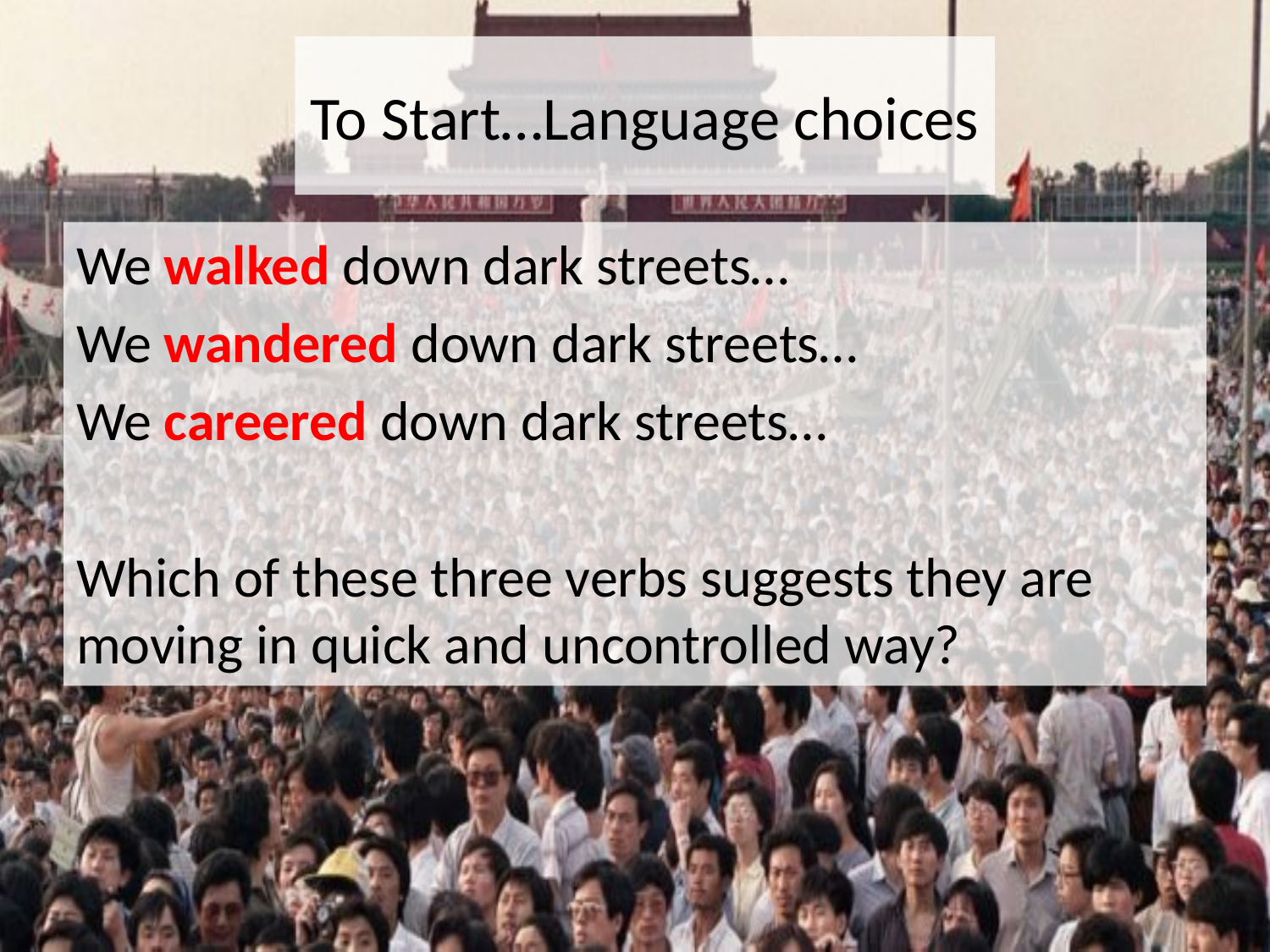

# To Start…Language choices
We walked down dark streets…
We wandered down dark streets…
We careered down dark streets…

Which of these three verbs suggests they are moving in quick and uncontrolled way?